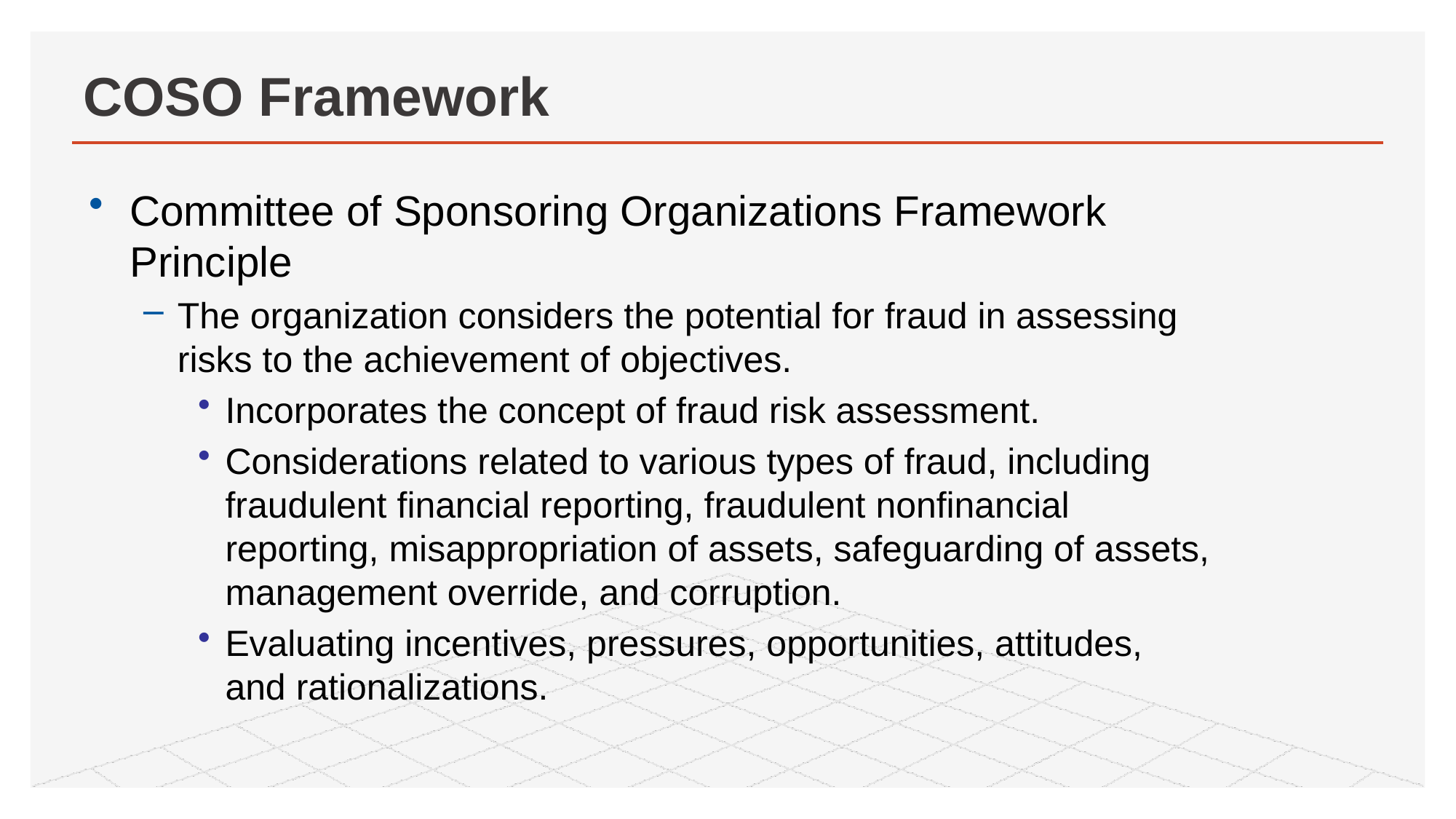

# COSO Framework
Committee of Sponsoring Organizations Framework Principle
The organization considers the potential for fraud in assessing risks to the achievement of objectives.
Incorporates the concept of fraud risk assessment.
Considerations related to various types of fraud, including fraudulent financial reporting, fraudulent nonfinancial reporting, misappropriation of assets, safeguarding of assets, management override, and corruption.
Evaluating incentives, pressures, opportunities, attitudes, and rationalizations.